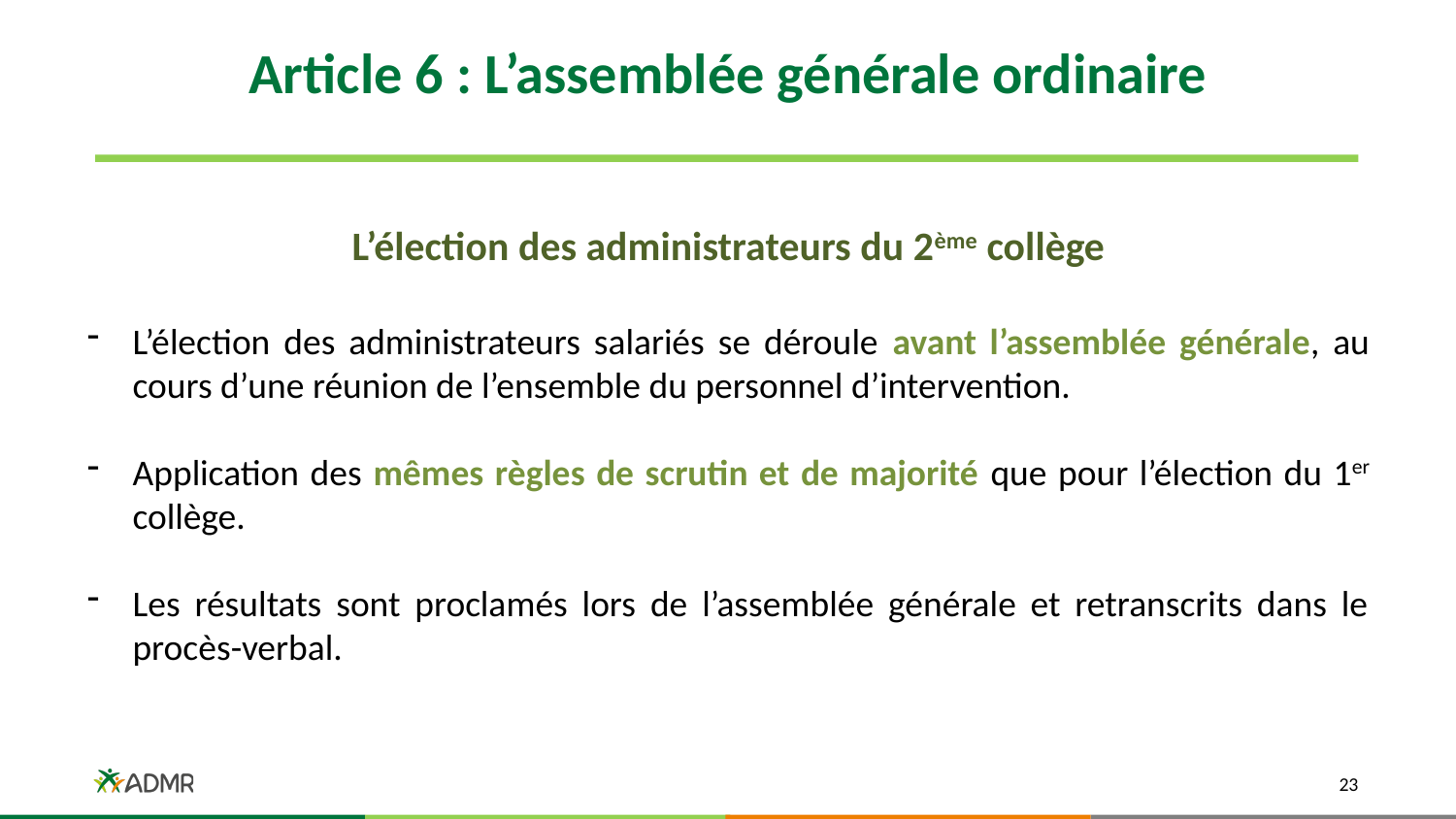

# Article 6 : L’assemblée générale ordinaire
L’élection des administrateurs du 2ème collège

L’élection des administrateurs salariés se déroule avant l’assemblée générale, au cours d’une réunion de l’ensemble du personnel d’intervention.

Application des mêmes règles de scrutin et de majorité que pour l’élection du 1er collège.

Les résultats sont proclamés lors de l’assemblée générale et retranscrits dans le procès-verbal.